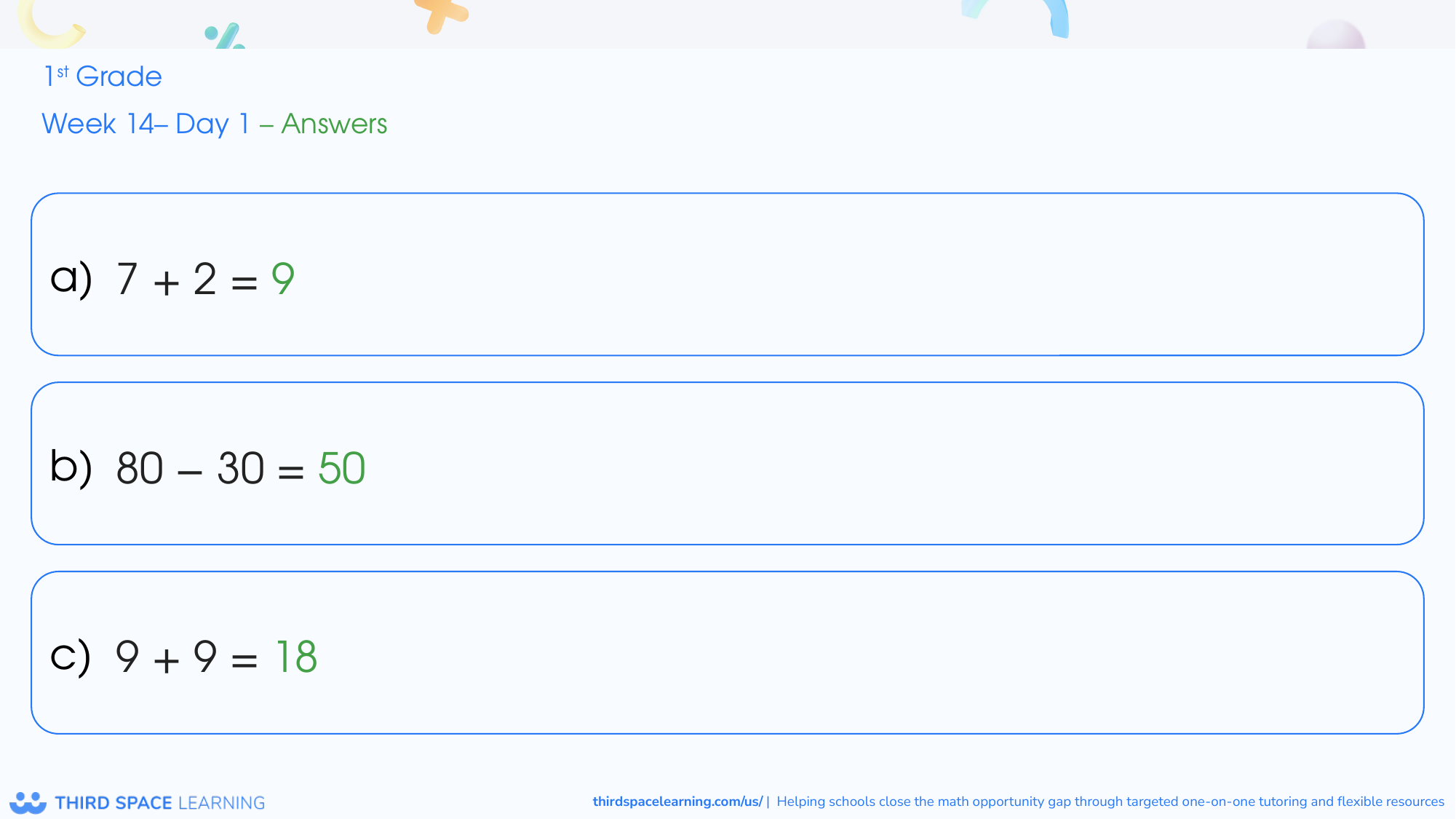

1st Grade
Week 14– Day 1 – Answers
7 + 2 = 9
80 − 30 = 50
9 + 9 = 18